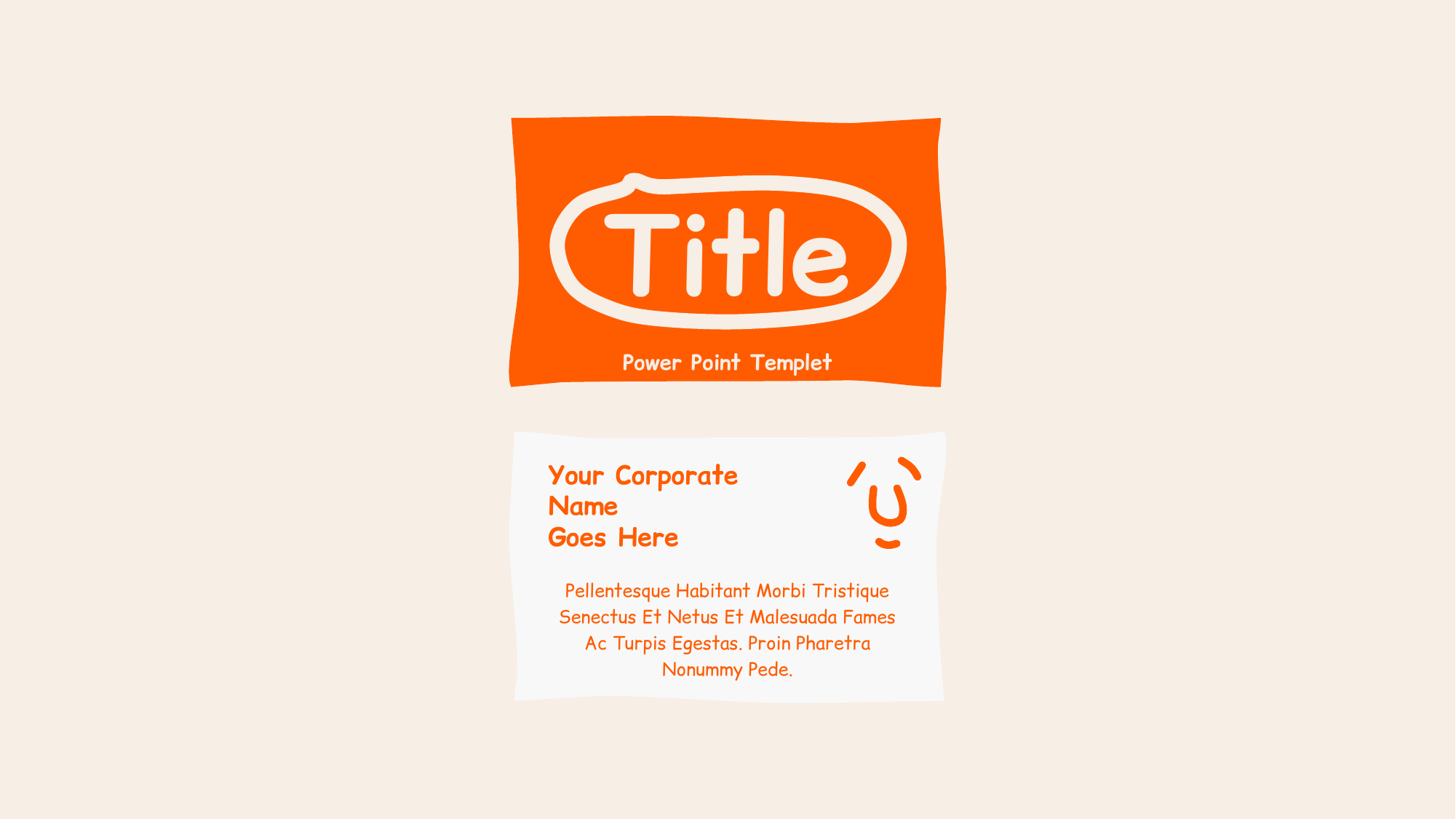

Title
Power Point Templet

Your Corporate Name
Goes Here

Pellentesque Habitant Morbi Tristique Senectus Et Netus Et Malesuada Fames Ac Turpis Egestas. Proin Pharetra Nonummy Pede.